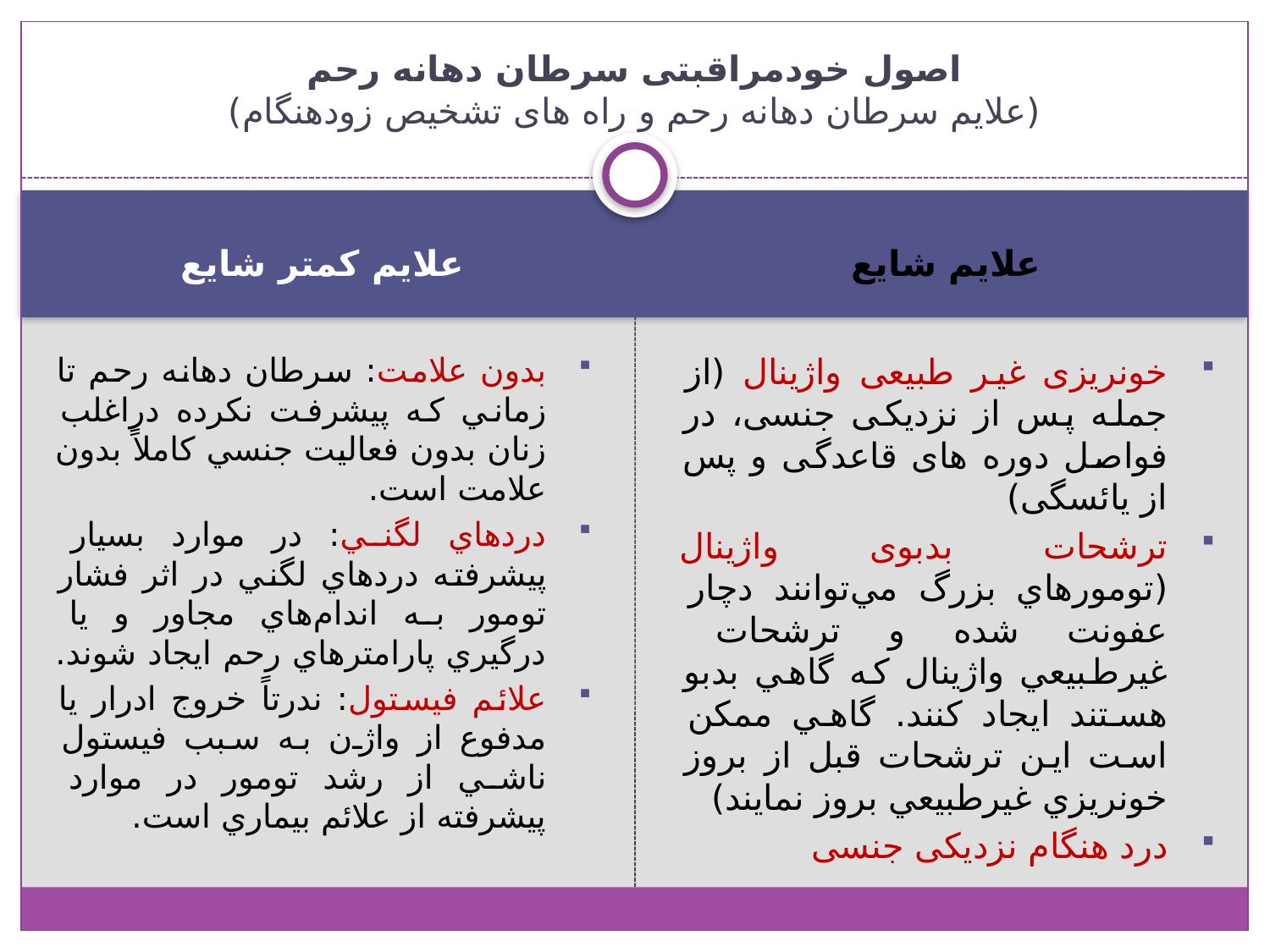

# اصول خودمراقبتی سرطان دهانه رحم (علایم سرطان دهانه رحم و راه های تشخیص زودهنگام)
علایم کمتر شایع
علایم شایع
بدون علامت: سرطان دهانه رحم تا زماني كه پيشرفت نكرده دراغلب زنان بدون فعاليت جنسي كاملاً بدون علامت است.
دردهاي لگني: در موارد بسيار پيشرفته دردهاي لگني در اثر فشار تومور به اندام‌هاي مجاور و يا درگيري پارامترهاي رحم ايجاد شوند.
علائم فيستول: ندرتاً خروج ادرار يا مدفوع از واژن به سبب فيستول ناشي از رشد تومور در موارد پيشرفته از علائم بيماري است.

خونریزی غیر طبیعی واژینال (از جمله پس از نزدیکی جنسی، در فواصل دوره های قاعدگی و پس از یائسگی)
ترشحات بدبوی واژینال (تومورهاي بزرگ مي‌توانند دچار عفونت شده و ترشحات غيرطبيعي واژينال كه گاهي بدبو هستند ايجاد كنند. گاهي ممكن است اين ترشحات قبل از بروز خونريزي غيرطبيعي بروز نمايند)
درد هنگام نزدیکی جنسی